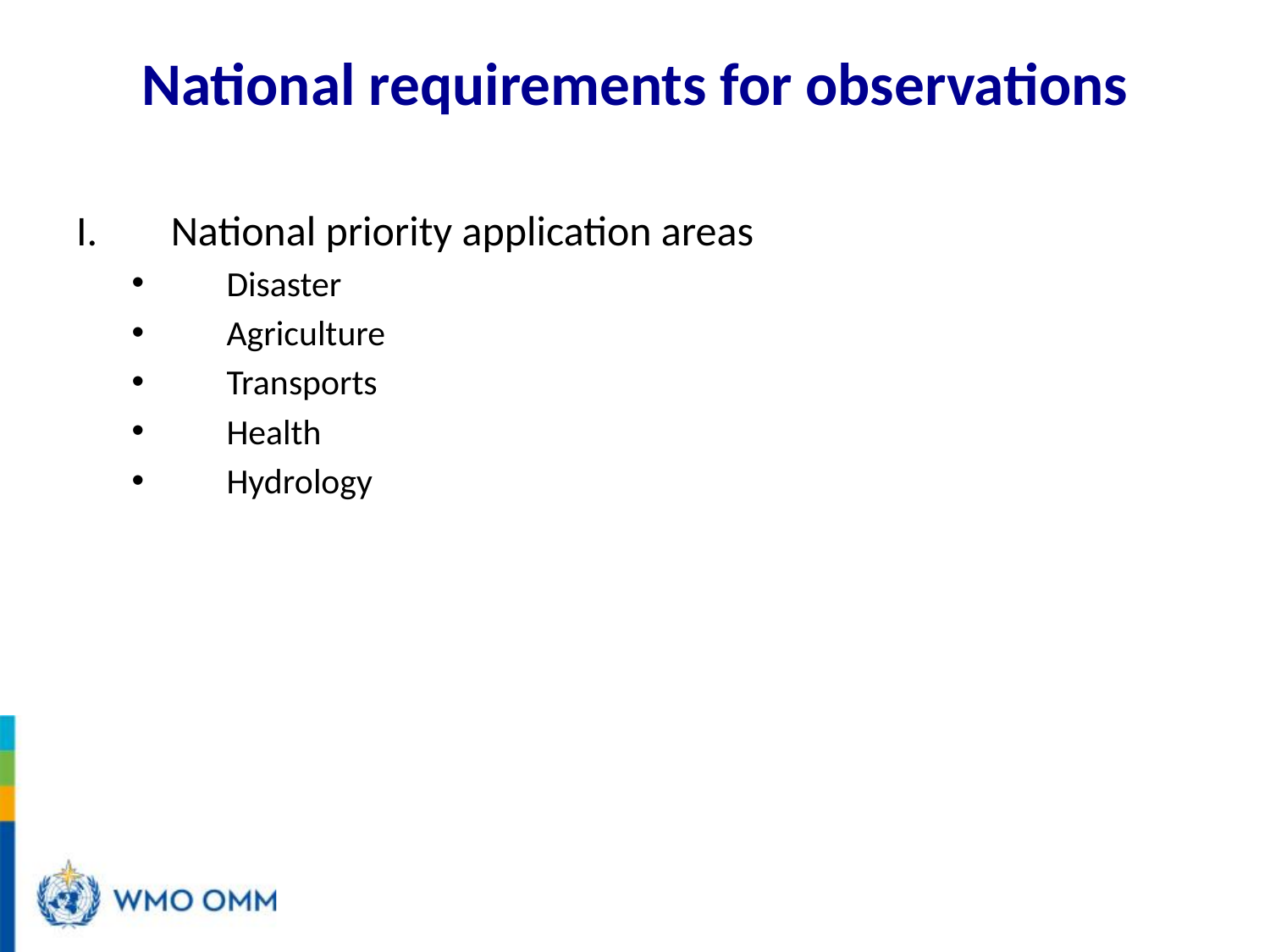

# National requirements for observations
National priority application areas
Disaster
Agriculture
Transports
Health
Hydrology